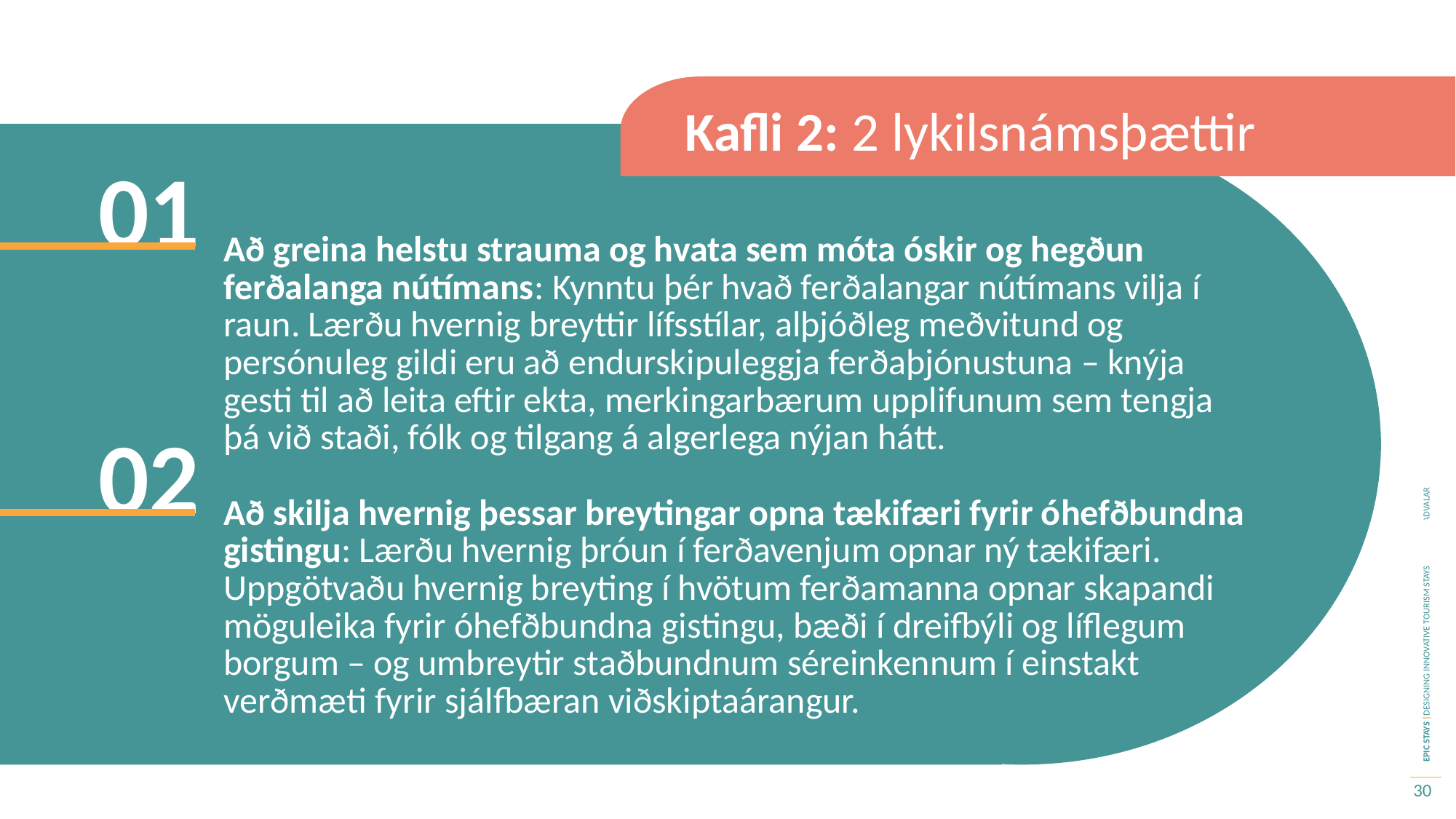

Kafli 2: 2 lykilsnámsþættir
01
Að greina helstu strauma og hvata sem móta óskir og hegðun ferðalanga nútímans: Kynntu þér hvað ferðalangar nútímans vilja í raun. Lærðu hvernig breyttir lífsstílar, alþjóðleg meðvitund og persónuleg gildi eru að endurskipuleggja ferðaþjónustuna – knýja gesti til að leita eftir ekta, merkingarbærum upplifunum sem tengja þá við staði, fólk og tilgang á algerlega nýjan hátt.

Að skilja hvernig þessar breytingar opna tækifæri fyrir óhefðbundna gistingu: Lærðu hvernig þróun í ferðavenjum opnar ný tækifæri. Uppgötvaðu hvernig breyting í hvötum ferðamanna opnar skapandi möguleika fyrir óhefðbundna gistingu, bæði í dreifbýli og líflegum borgum – og umbreytir staðbundnum séreinkennum í einstakt verðmæti fyrir sjálfbæran viðskiptaárangur.

02

30